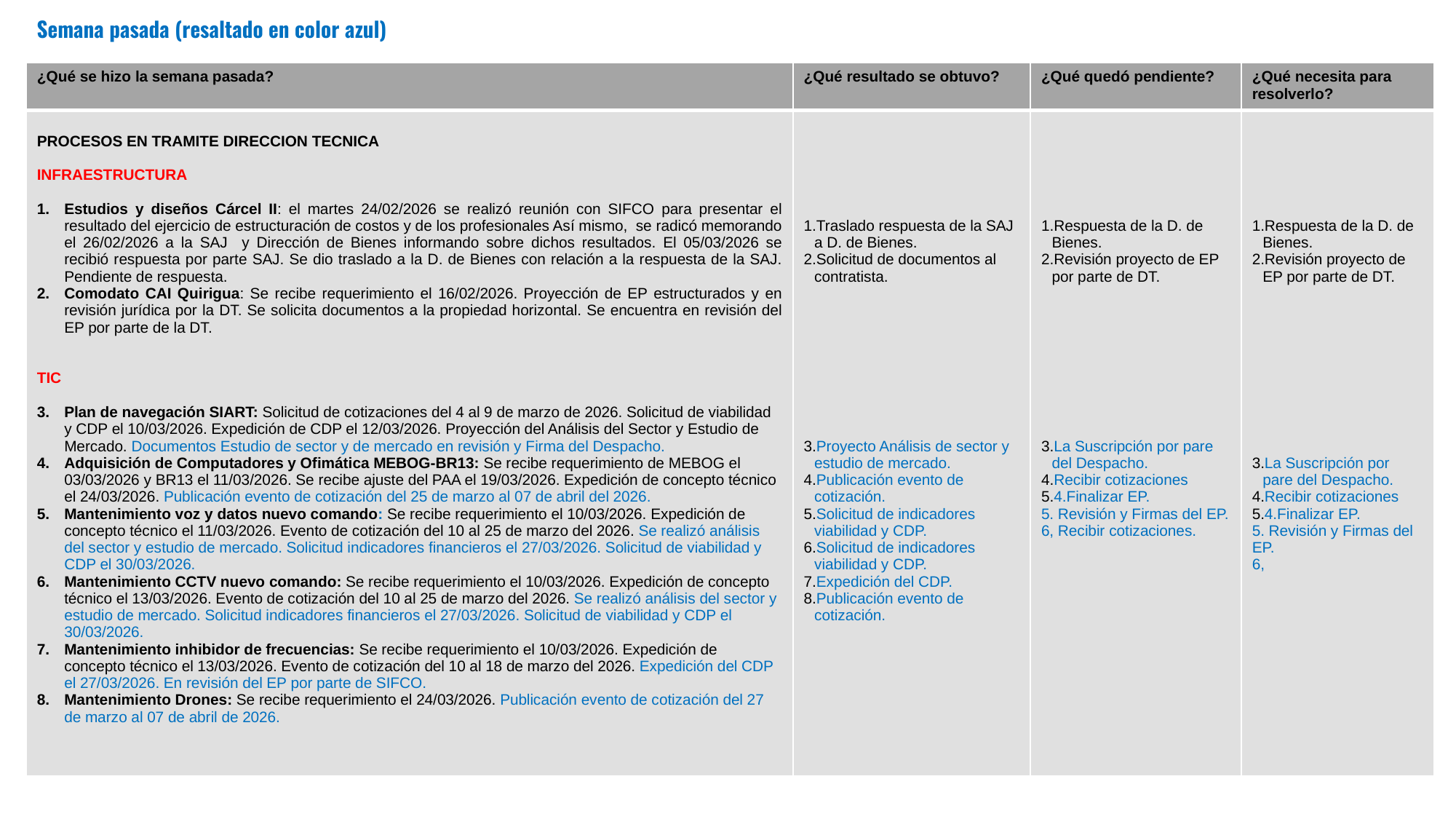

Semana pasada (resaltado en color azul)
| ¿Qué se hizo la semana pasada? | ¿Qué resultado se obtuvo? | ¿Qué quedó pendiente? | ¿Qué necesita para resolverlo? |
| --- | --- | --- | --- |
| PROCESOS EN TRAMITE DIRECCION TECNICA INFRAESTRUCTURA Estudios y diseños Cárcel II: el martes 24/02/2026 se realizó reunión con SIFCO para presentar el resultado del ejercicio de estructuración de costos y de los profesionales Así mismo, se radicó memorando el 26/02/2026 a la SAJ y Dirección de Bienes informando sobre dichos resultados. El 05/03/2026 se recibió respuesta por parte SAJ. Se dio traslado a la D. de Bienes con relación a la respuesta de la SAJ. Pendiente de respuesta. Comodato CAI Quirigua: Se recibe requerimiento el 16/02/2026. Proyección de EP estructurados y en revisión jurídica por la DT. Se solicita documentos a la propiedad horizontal. Se encuentra en revisión del EP por parte de la DT. TIC Plan de navegación SIART: Solicitud de cotizaciones del 4 al 9 de marzo de 2026. Solicitud de viabilidad y CDP el 10/03/2026. Expedición de CDP el 12/03/2026. Proyección del Análisis del Sector y Estudio de Mercado. Documentos Estudio de sector y de mercado en revisión y Firma del Despacho. Adquisición de Computadores y Ofimática MEBOG-BR13: Se recibe requerimiento de MEBOG el 03/03/2026 y BR13 el 11/03/2026. Se recibe ajuste del PAA el 19/03/2026. Expedición de concepto técnico el 24/03/2026. Publicación evento de cotización del 25 de marzo al 07 de abril del 2026. Mantenimiento voz y datos nuevo comando: Se recibe requerimiento el 10/03/2026. Expedición de concepto técnico el 11/03/2026. Evento de cotización del 10 al 25 de marzo del 2026. Se realizó análisis del sector y estudio de mercado. Solicitud indicadores financieros el 27/03/2026. Solicitud de viabilidad y CDP el 30/03/2026. Mantenimiento CCTV nuevo comando: Se recibe requerimiento el 10/03/2026. Expedición de concepto técnico el 13/03/2026. Evento de cotización del 10 al 25 de marzo del 2026. Se realizó análisis del sector y estudio de mercado. Solicitud indicadores financieros el 27/03/2026. Solicitud de viabilidad y CDP el 30/03/2026. Mantenimiento inhibidor de frecuencias: Se recibe requerimiento el 10/03/2026. Expedición de concepto técnico el 13/03/2026. Evento de cotización del 10 al 18 de marzo del 2026. Expedición del CDP el 27/03/2026. En revisión del EP por parte de SIFCO. Mantenimiento Drones: Se recibe requerimiento el 24/03/2026. Publicación evento de cotización del 27 de marzo al 07 de abril de 2026. | Traslado respuesta de la SAJ a D. de Bienes. Solicitud de documentos al contratista. Proyecto Análisis de sector y estudio de mercado. Publicación evento de cotización. Solicitud de indicadores viabilidad y CDP. Solicitud de indicadores viabilidad y CDP. Expedición del CDP. Publicación evento de cotización. | Respuesta de la D. de Bienes. Revisión proyecto de EP por parte de DT. La Suscripción por pare del Despacho. Recibir cotizaciones 4.Finalizar EP. 5. Revisión y Firmas del EP. 6, Recibir cotizaciones. | Respuesta de la D. de Bienes. Revisión proyecto de EP por parte de DT. La Suscripción por pare del Despacho. Recibir cotizaciones 4.Finalizar EP. 5. Revisión y Firmas del EP. 6, |